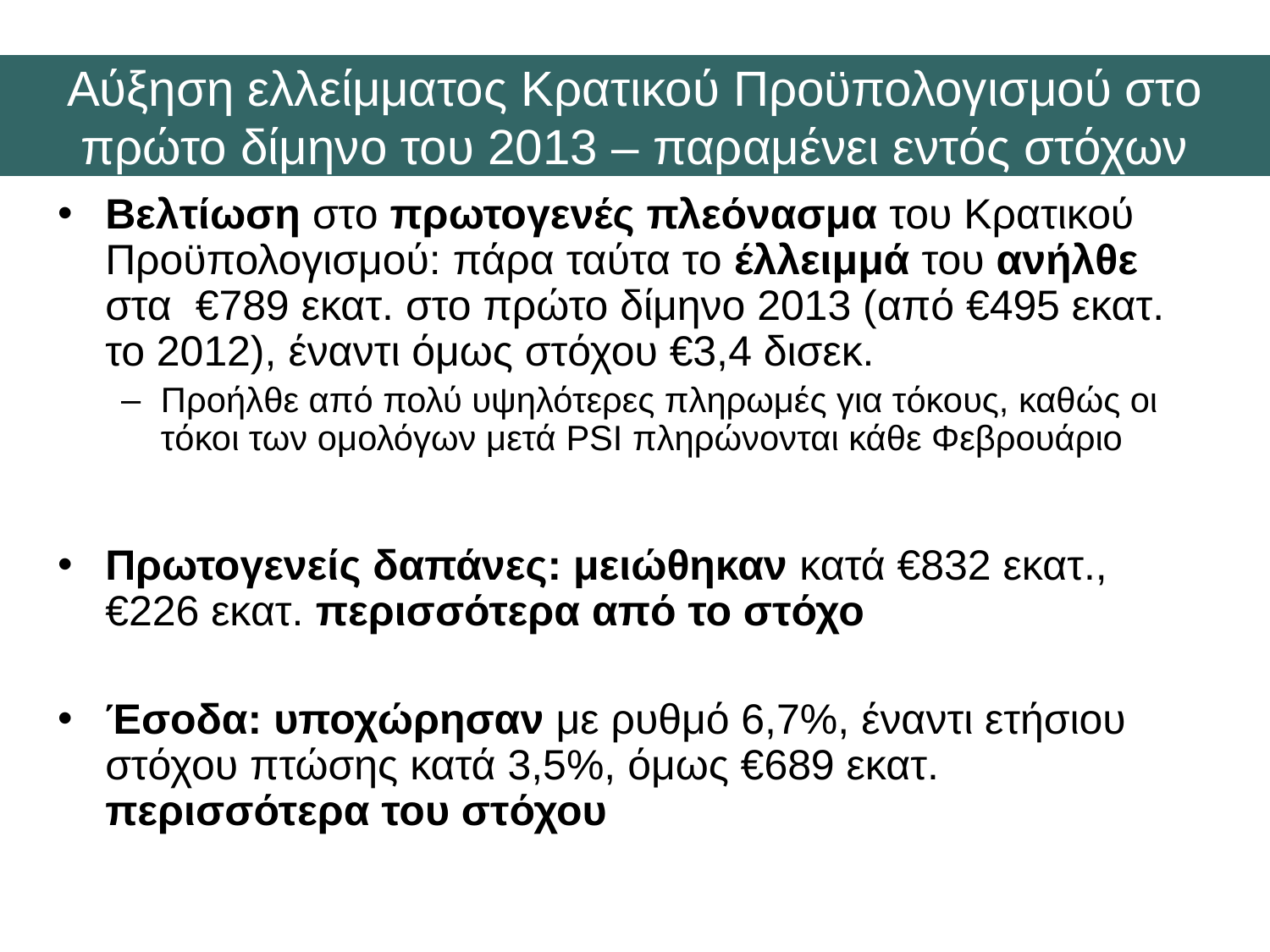

Αύξηση ελλείμματος Κρατικού Προϋπολογισμού στο πρώτο δίμηνο του 2013 – παραμένει εντός στόχων
Βελτίωση στο πρωτογενές πλεόνασμα του Κρατικού Προϋπολογισμού: πάρα ταύτα το έλλειμμά του ανήλθε στα  €789 εκατ. στο πρώτο δίμηνο 2013 (από €495 εκατ. το 2012), έναντι όμως στόχου €3,4 δισεκ.
Προήλθε από πολύ υψηλότερες πληρωμές για τόκους, καθώς οι τόκοι των ομολόγων μετά PSI πληρώνονται κάθε Φεβρουάριο

Πρωτογενείς δαπάνες: μειώθηκαν κατά €832 εκατ., €226 εκατ. περισσότερα από το στόχο

Έσοδα: υποχώρησαν με ρυθμό 6,7%, έναντι ετήσιου στόχου πτώσης κατά 3,5%, όμως €689 εκατ. περισσότερα του στόχου